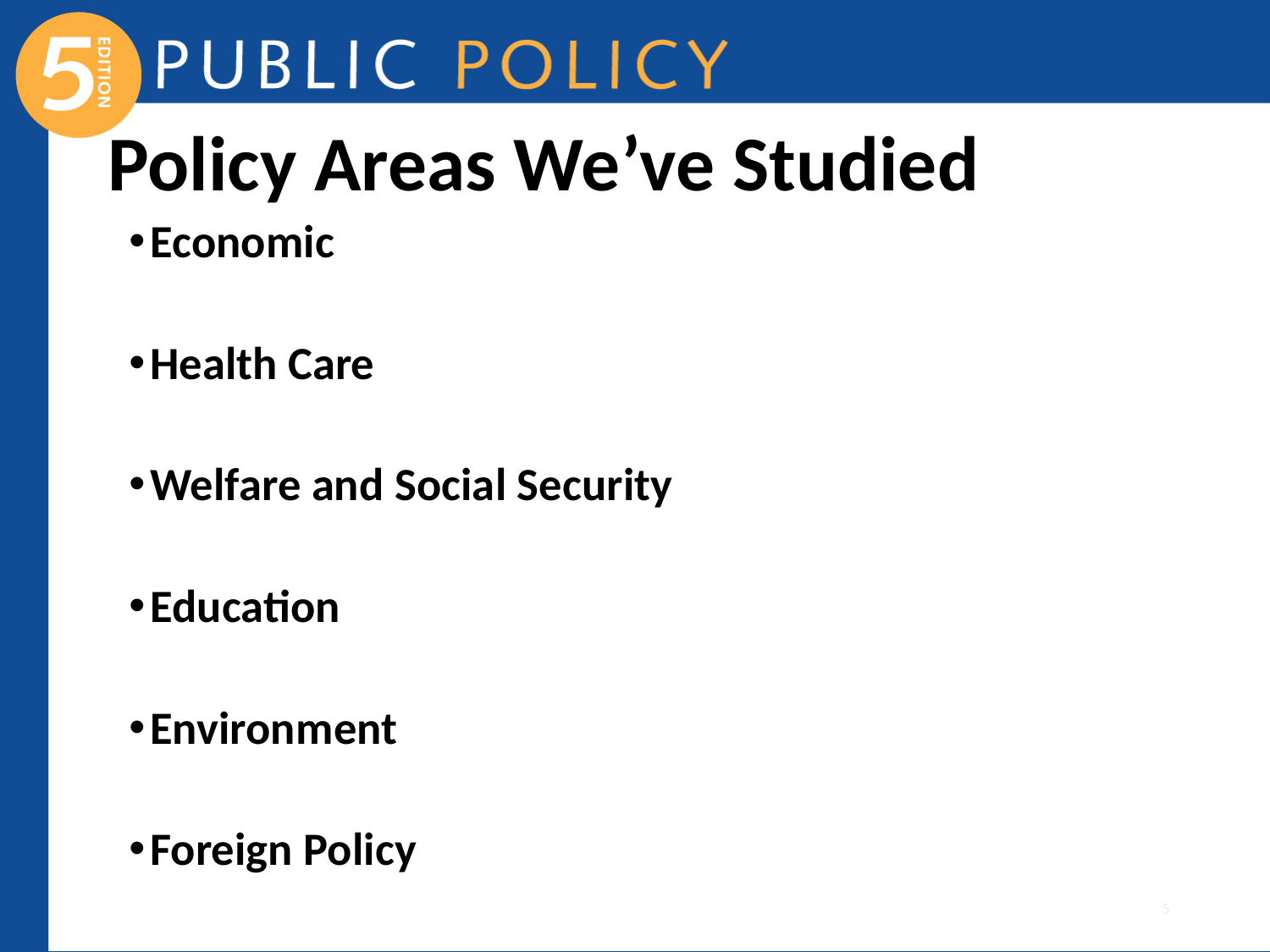

# Policy Areas We’ve Studied
Economic

Health Care

Welfare and Social Security

Education

Environment

Foreign Policy
5